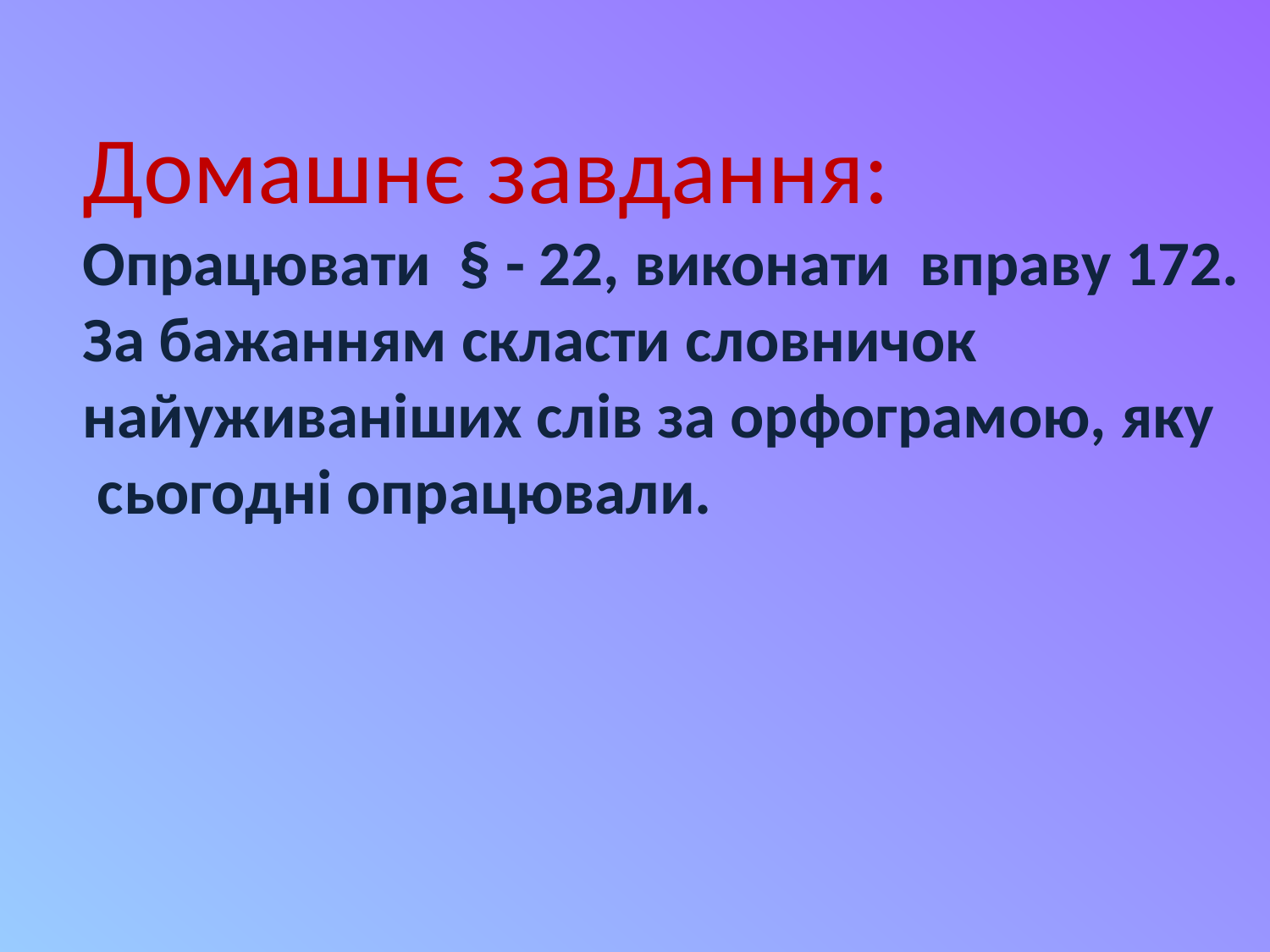

Домашнє завдання:
Опрацювати  § - 22, виконати  вправу 172.
За бажанням скласти словничок
найуживаніших слів за орфограмою, яку
 сьогодні опрацювали.